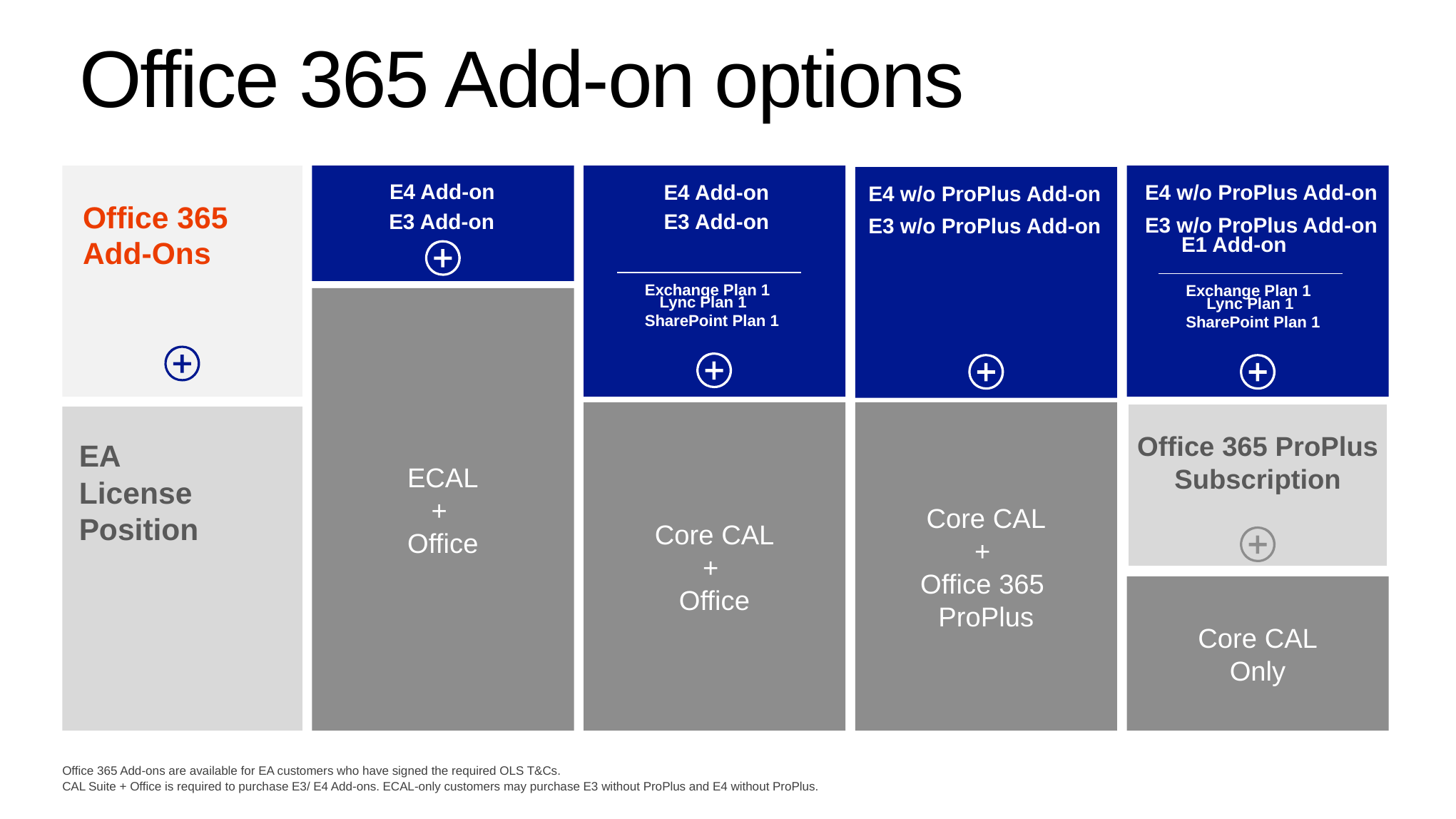

# Office 365 Add-on options

Office 365
Add-Ons

E4 Add-on
E4 w/o ProPlus Add-on
E4 Add-on
E4 w/o ProPlus Add-on
E3 Add-on
E3 Add-on
E3 w/o ProPlus Add-on
E3 w/o ProPlus Add-on
E1 Add-on

Exchange Plan 1
Exchange Plan 1
ECAL
+
Office
Lync Plan 1
Lync Plan 1
SharePoint Plan 1
SharePoint Plan 1

Core CAL
+
Office 365
ProPlus
Core CAL
+
Office
Office 365 ProPlus Subscription

EA License
Position

Core CAL
Only
Office 365 Add-ons are available for EA customers who have signed the required OLS T&Cs.
CAL Suite + Office is required to purchase E3/ E4 Add-ons. ECAL-only customers may purchase E3 without ProPlus and E4 without ProPlus.